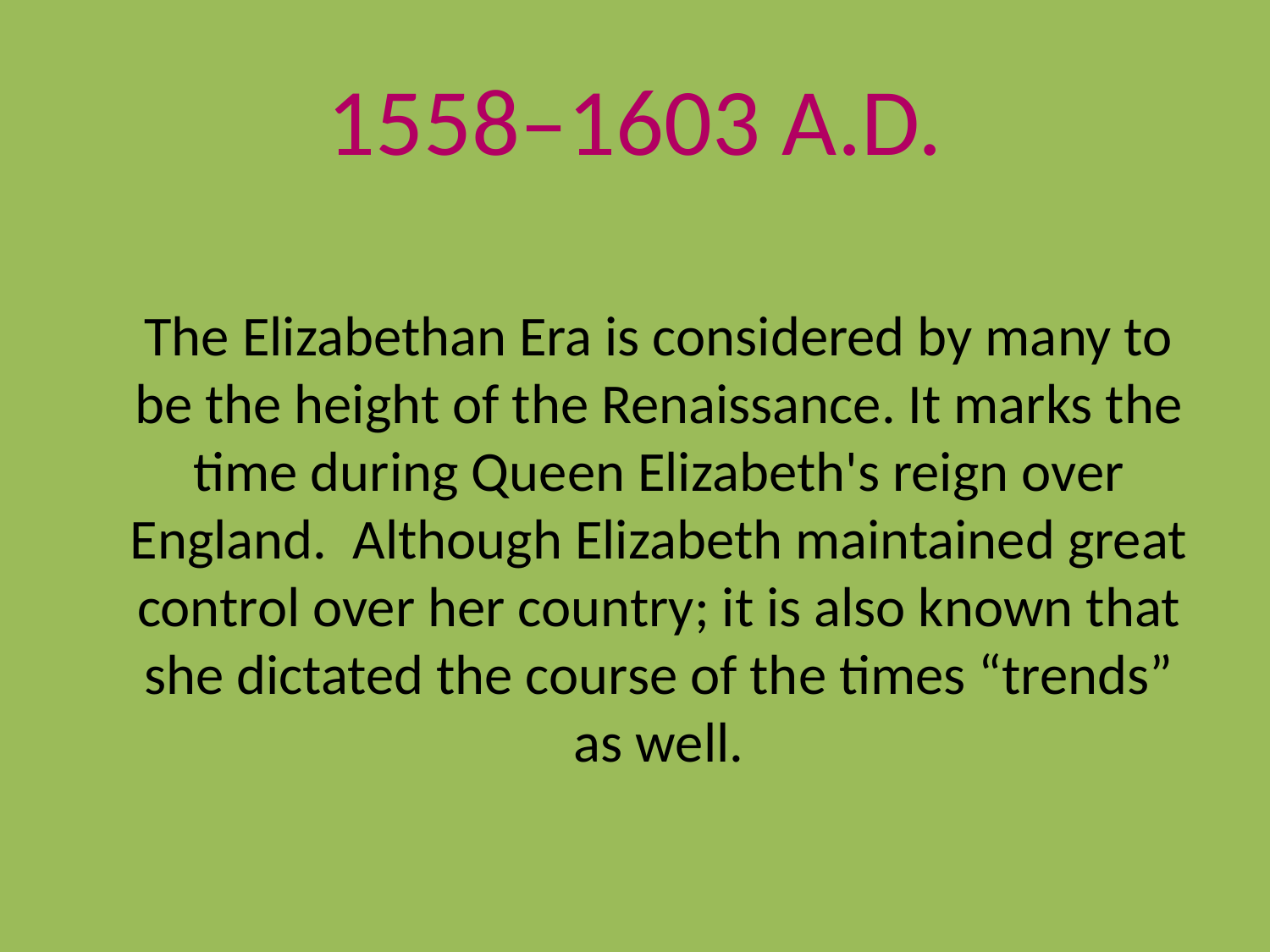

# 1558–1603 A.D.
	The Elizabethan Era is considered by many to be the height of the Renaissance. It marks the time during Queen Elizabeth's reign over England.  Although Elizabeth maintained great control over her country; it is also known that she dictated the course of the times “trends” as well.